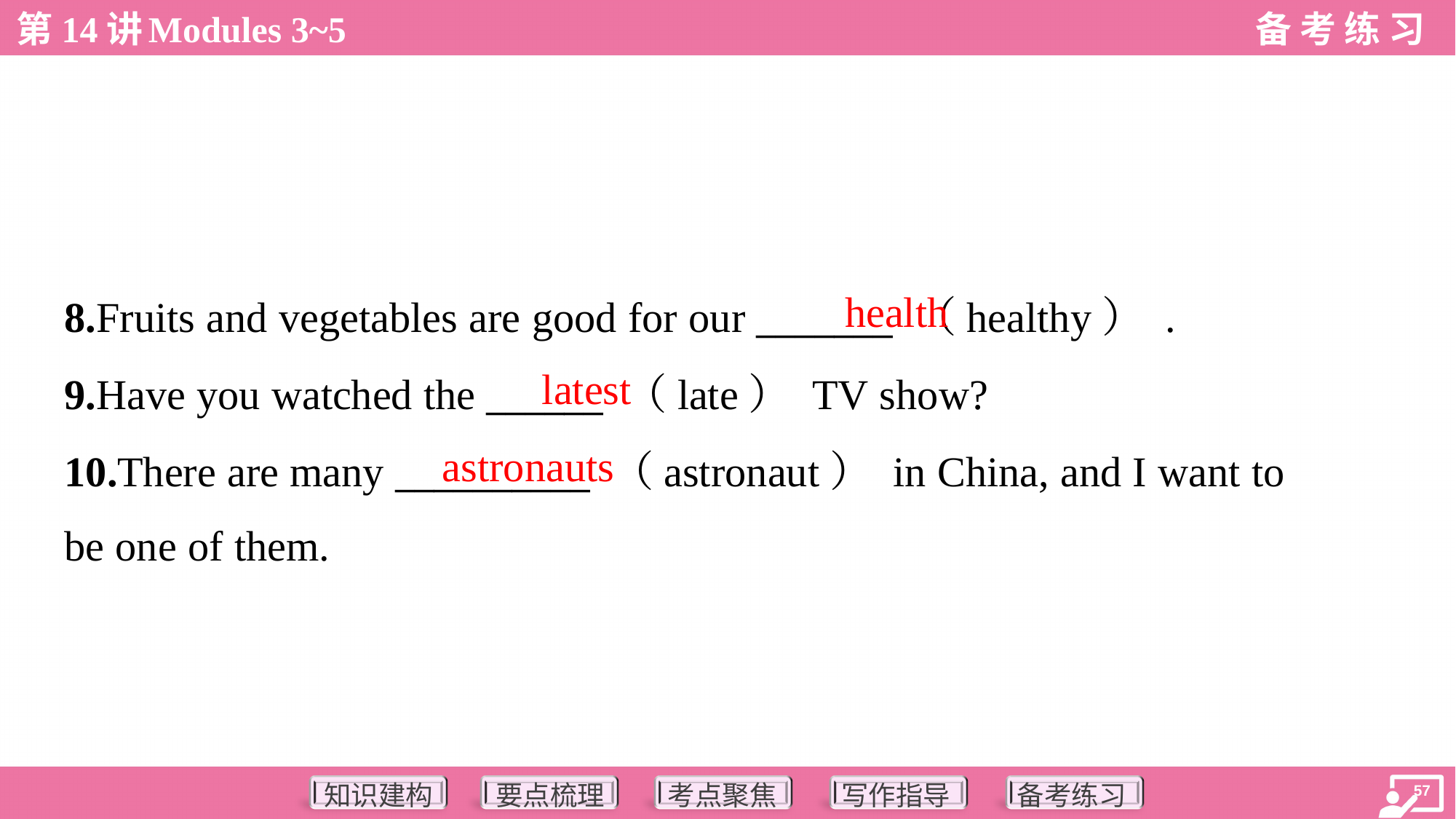

health
8.Fruits and vegetables are good for our _______ （healthy） .
9.Have you watched the ______ （late） TV show?
10.There are many __________ （astronaut） in China, and I want to
be one of them.
latest
astronauts